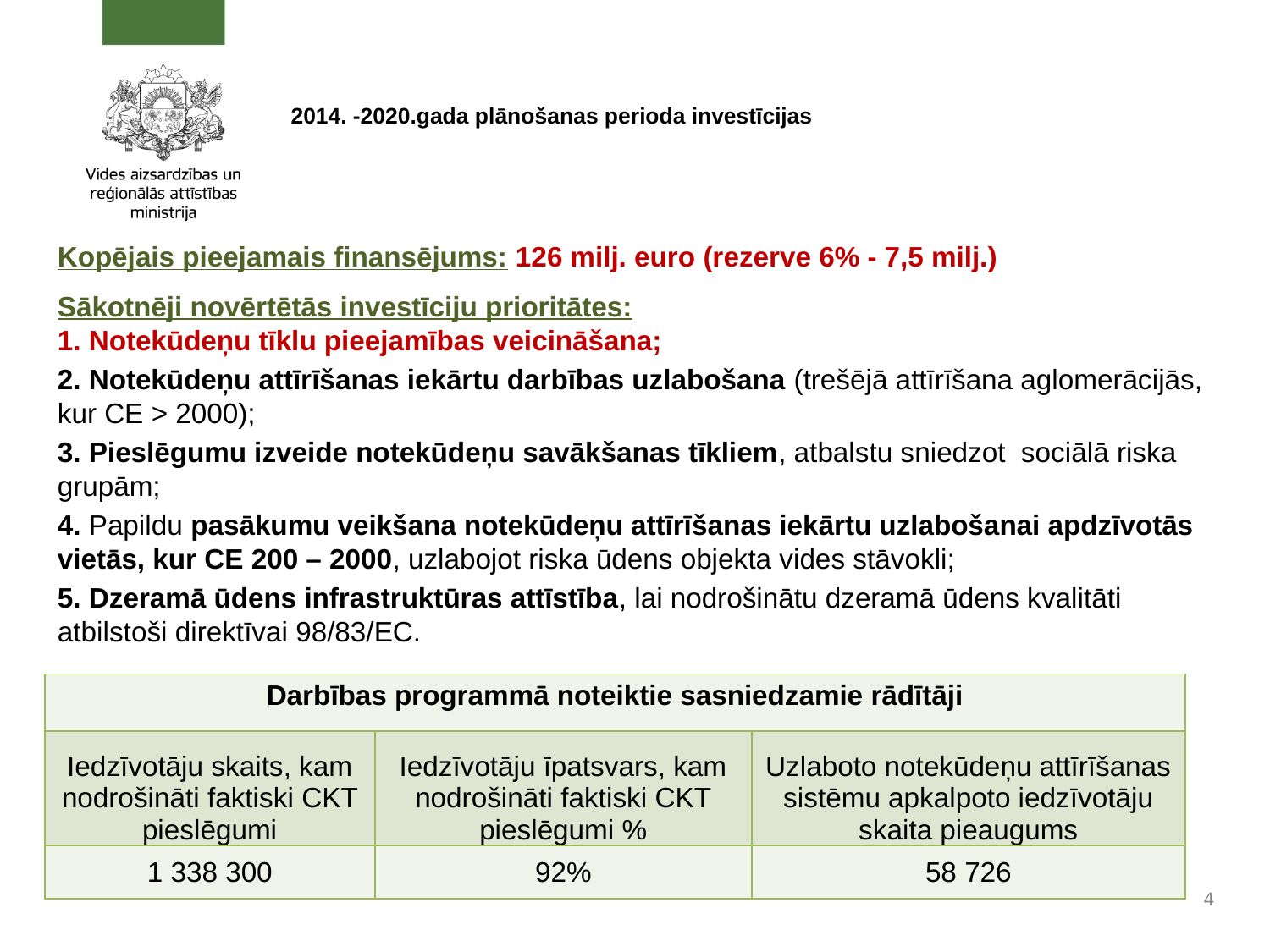

# 2014. -2020.gada plānošanas perioda investīcijas
Kopējais pieejamais finansējums: 126 milj. euro (rezerve 6% - 7,5 milj.)
Sākotnēji novērtētās investīciju prioritātes:
1. Notekūdeņu tīklu pieejamības veicināšana;
2. Notekūdeņu attīrīšanas iekārtu darbības uzlabošana (trešējā attīrīšana aglomerācijās, kur CE > 2000);
3. Pieslēgumu izveide notekūdeņu savākšanas tīkliem, atbalstu sniedzot  sociālā riska grupām;
4. Papildu pasākumu veikšana notekūdeņu attīrīšanas iekārtu uzlabošanai apdzīvotās vietās, kur CE 200 – 2000, uzlabojot riska ūdens objekta vides stāvokli;
5. Dzeramā ūdens infrastruktūras attīstība, lai nodrošinātu dzeramā ūdens kvalitāti atbilstoši direktīvai 98/83/EC.
| Darbības programmā noteiktie sasniedzamie rādītāji |  |  |
| --- | --- | --- |
| Iedzīvotāju skaits, kam nodrošināti faktiski CKT pieslēgumi | Iedzīvotāju īpatsvars, kam nodrošināti faktiski CKT pieslēgumi % | Uzlaboto notekūdeņu attīrīšanas sistēmu apkalpoto iedzīvotāju skaita pieaugums |
| 1 338 300 | 92% | 58 726 |
4